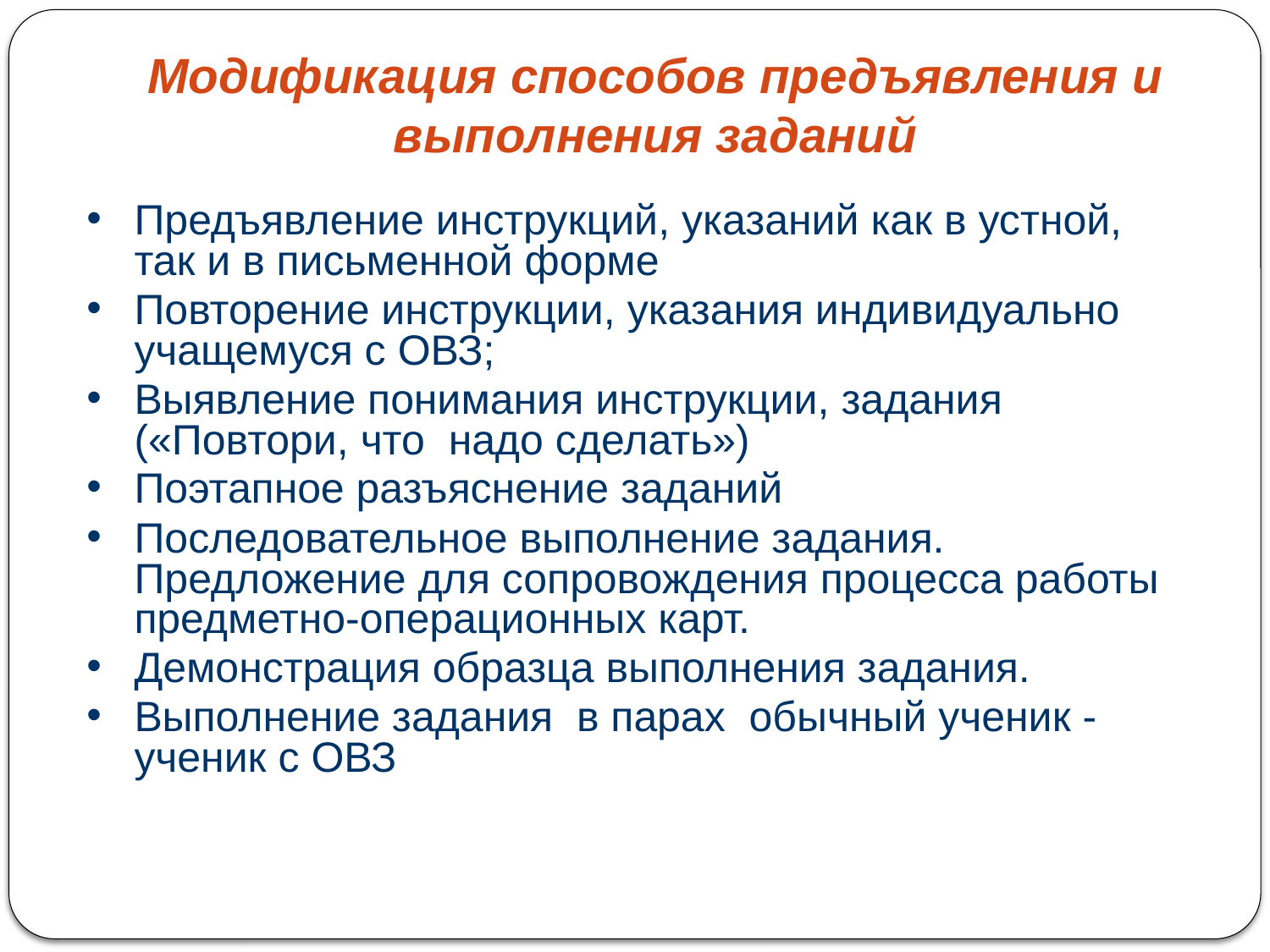

Модификация способов предъявления и выполнения заданий
Предъявление инструкций, указаний как в устной, так и в письменной форме
Повторение инструкции, указания индивидуально учащемуся с ОВЗ;
Выявление понимания инструкции, задания («Повтори, что  надо сделать»)
Поэтапное разъяснение заданий
Последовательное выполнение задания. Предложение для сопровождения процесса работы  предметно-операционных карт.
Демонстрация образца выполнения задания.
Выполнение задания  в парах  обычный ученик -ученик с ОВЗ